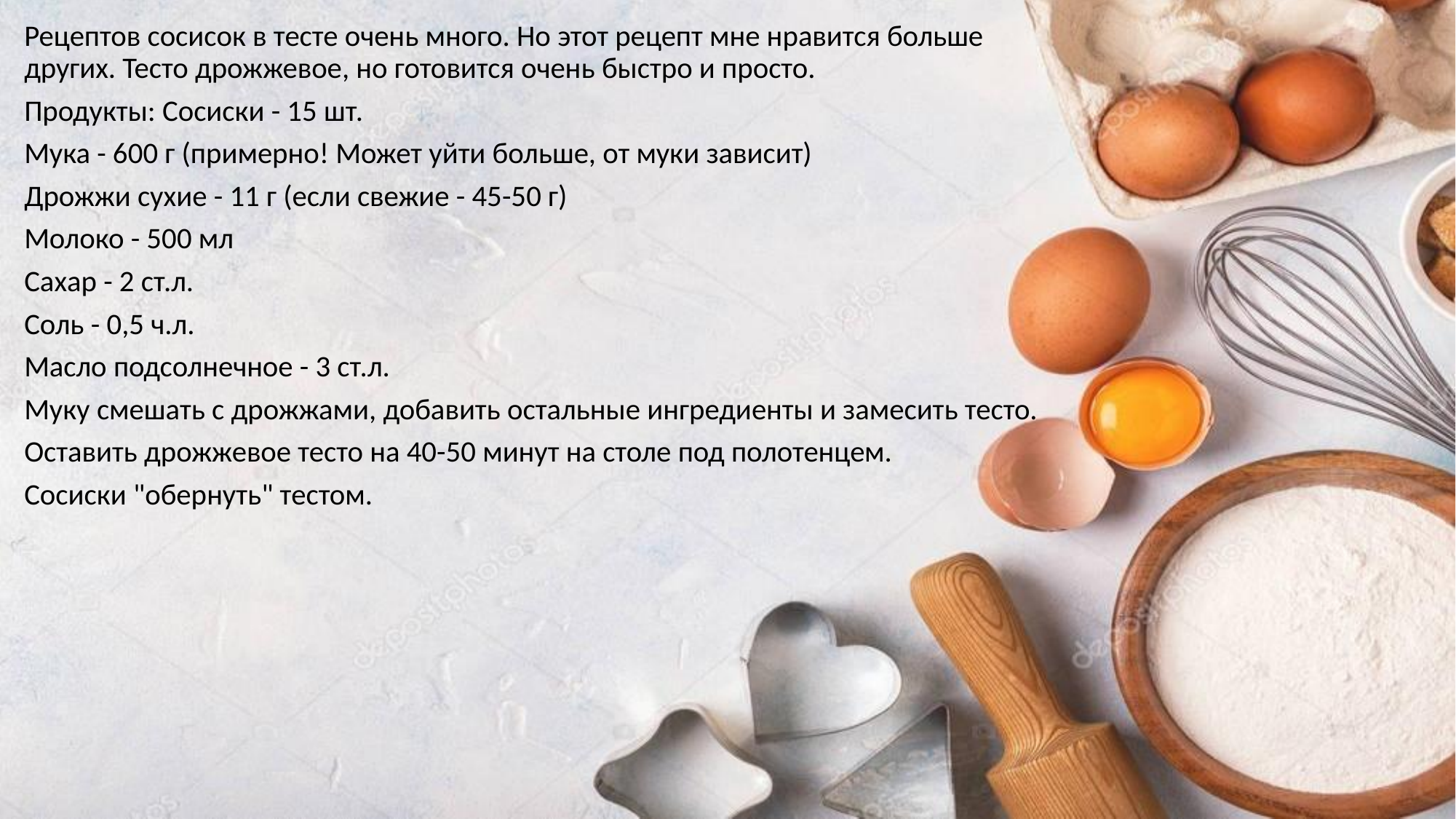

Рецептов сосисок в тесте очень много. Но этот рецепт мне нравится больше других. Тесто дрожжевое, но готовится очень быстро и просто.
Продукты: Сосиски - 15 шт.
Мука - 600 г (примерно! Может уйти больше, от муки зависит)
Дрожжи сухие - 11 г (если свежие - 45-50 г)
Молоко - 500 мл
Сахар - 2 ст.л.
Соль - 0,5 ч.л.
Масло подсолнечное - 3 ст.л.
Муку смешать с дрожжами, добавить остальные ингредиенты и замесить тесто.
Оставить дрожжевое тесто на 40-50 минут на столе под полотенцем.
Сосиски "обернуть" тестом.